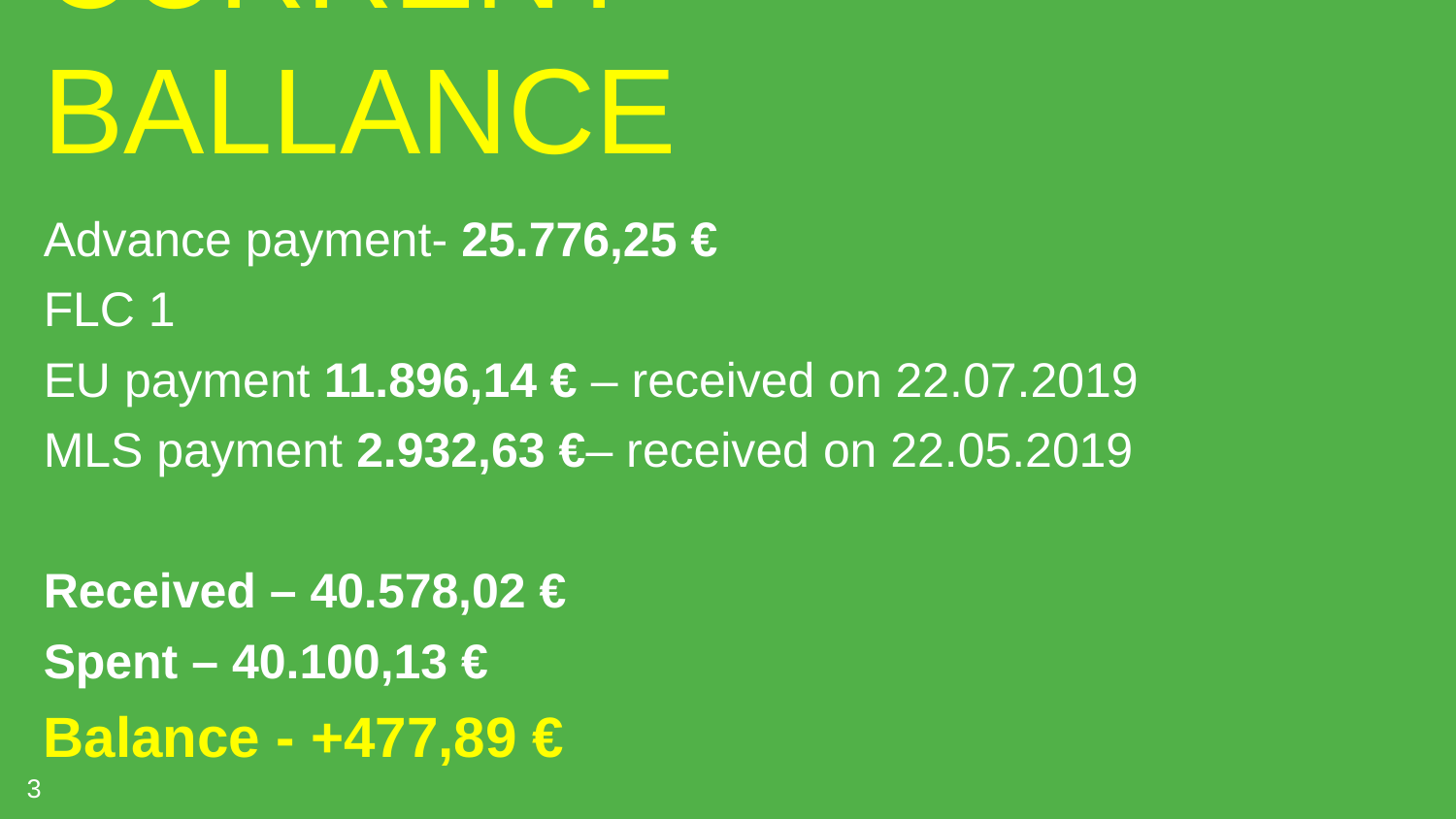

CURRENT BALLANCE
Advance payment- 25.776,25 €
FLC 1
EU payment 11.896,14 € – received on 22.07.2019
MLS payment 2.932,63 €– received on 22.05.2019

Received – 40.578,02 €
Spent – 40.100,13 €
Balance - +477,89 €

3